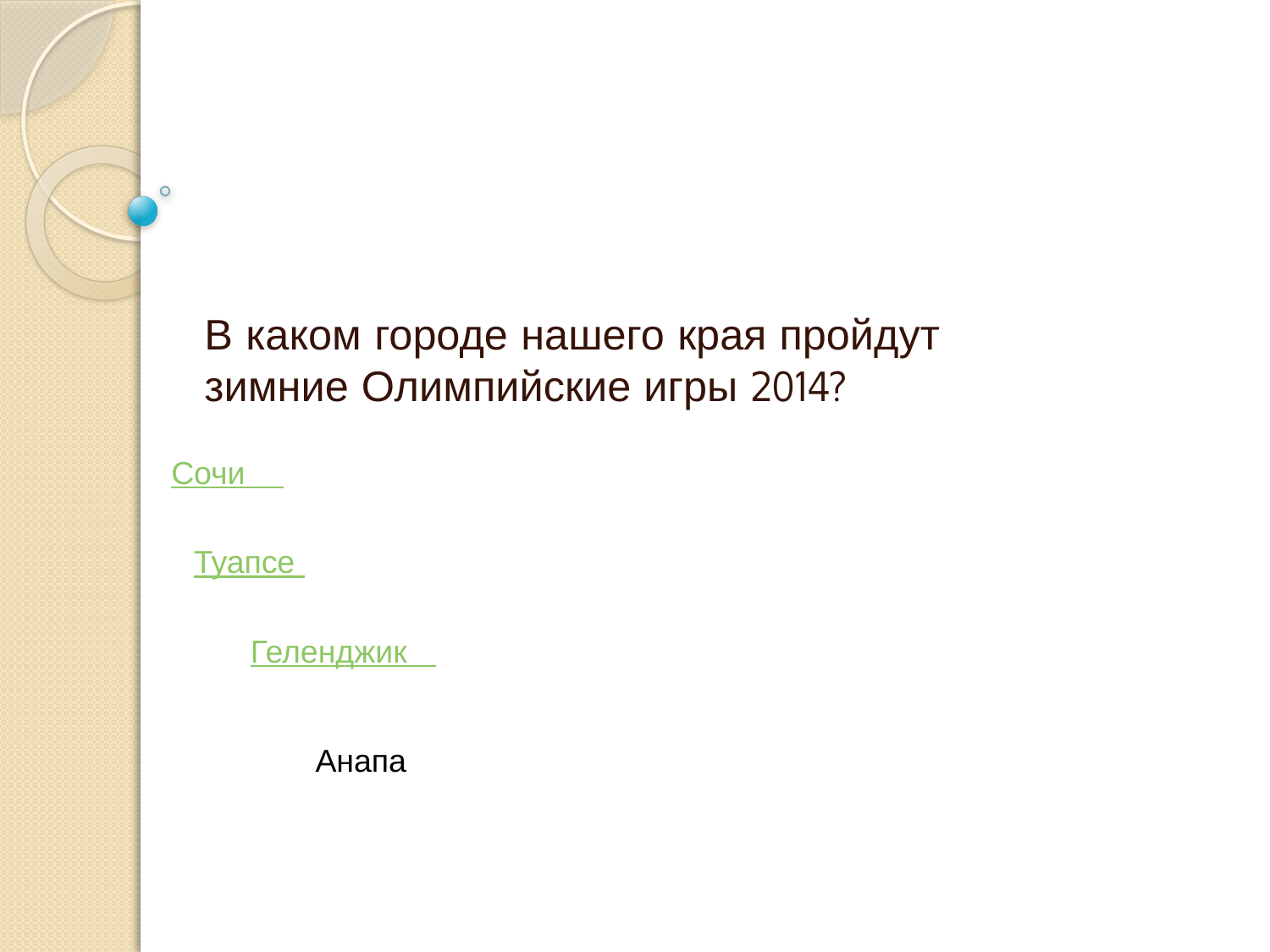

#
В каком городе нашего края пройдут зимние Олимпийские игры 2014?
Сочи
Туапсе
Геленджик
Анапа